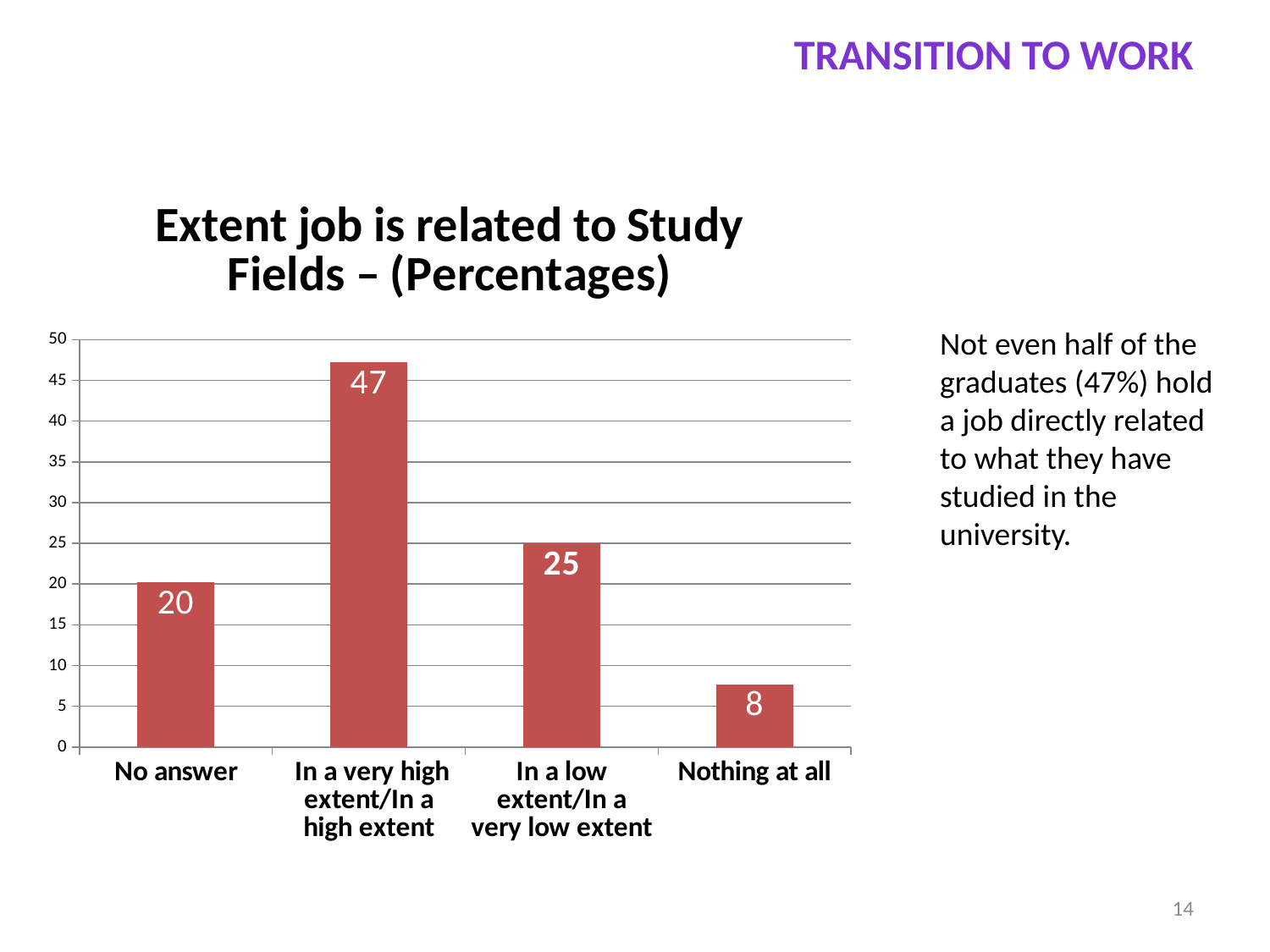

Transition to work

[unsupported chart]

Not even half of the graduates (47%) hold a job directly related to what they have studied in the university.
14